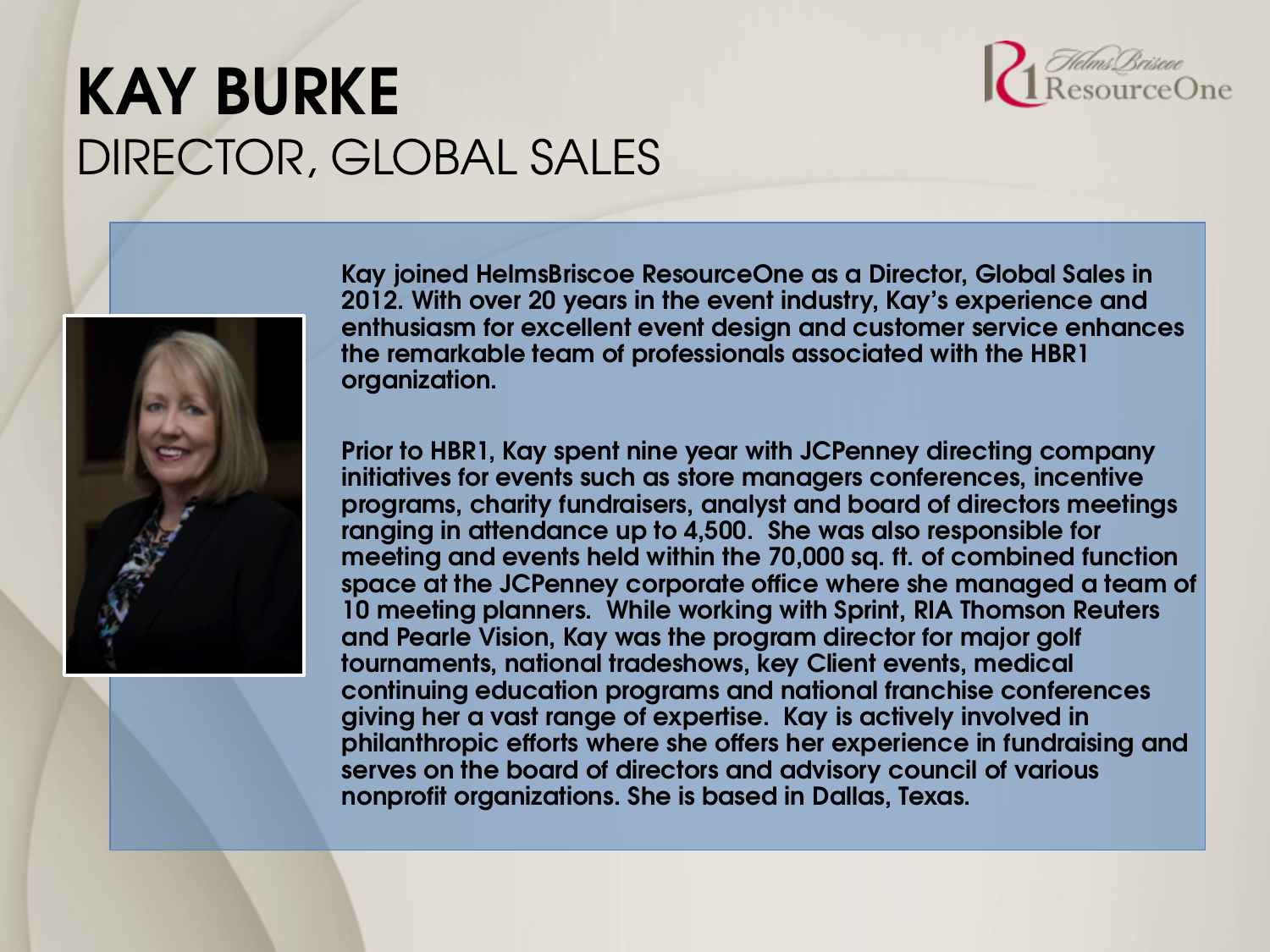

# Kay burke director, global sales
Kay joined HelmsBriscoe ResourceOne as a Director, Global Sales in 2012. With over 20 years in the event industry, Kay’s experience and enthusiasm for excellent event design and customer service enhances the remarkable team of professionals associated with the HBR1 organization.

Prior to HBR1, Kay spent nine year with JCPenney directing company initiatives for events such as store managers conferences, incentive programs, charity fundraisers, analyst and board of directors meetings ranging in attendance up to 4,500.  She was also responsible for meeting and events held within the 70,000 sq. ft. of combined function space at the JCPenney corporate office where she managed a team of 10 meeting planners.  While working with Sprint, RIA Thomson Reuters and Pearle Vision, Kay was the program director for major golf tournaments, national tradeshows, key Client events, medical continuing education programs and national franchise conferences giving her a vast range of expertise.  Kay is actively involved in philanthropic efforts where she offers her experience in fundraising and serves on the board of directors and advisory council of various nonprofit organizations. She is based in Dallas, Texas.